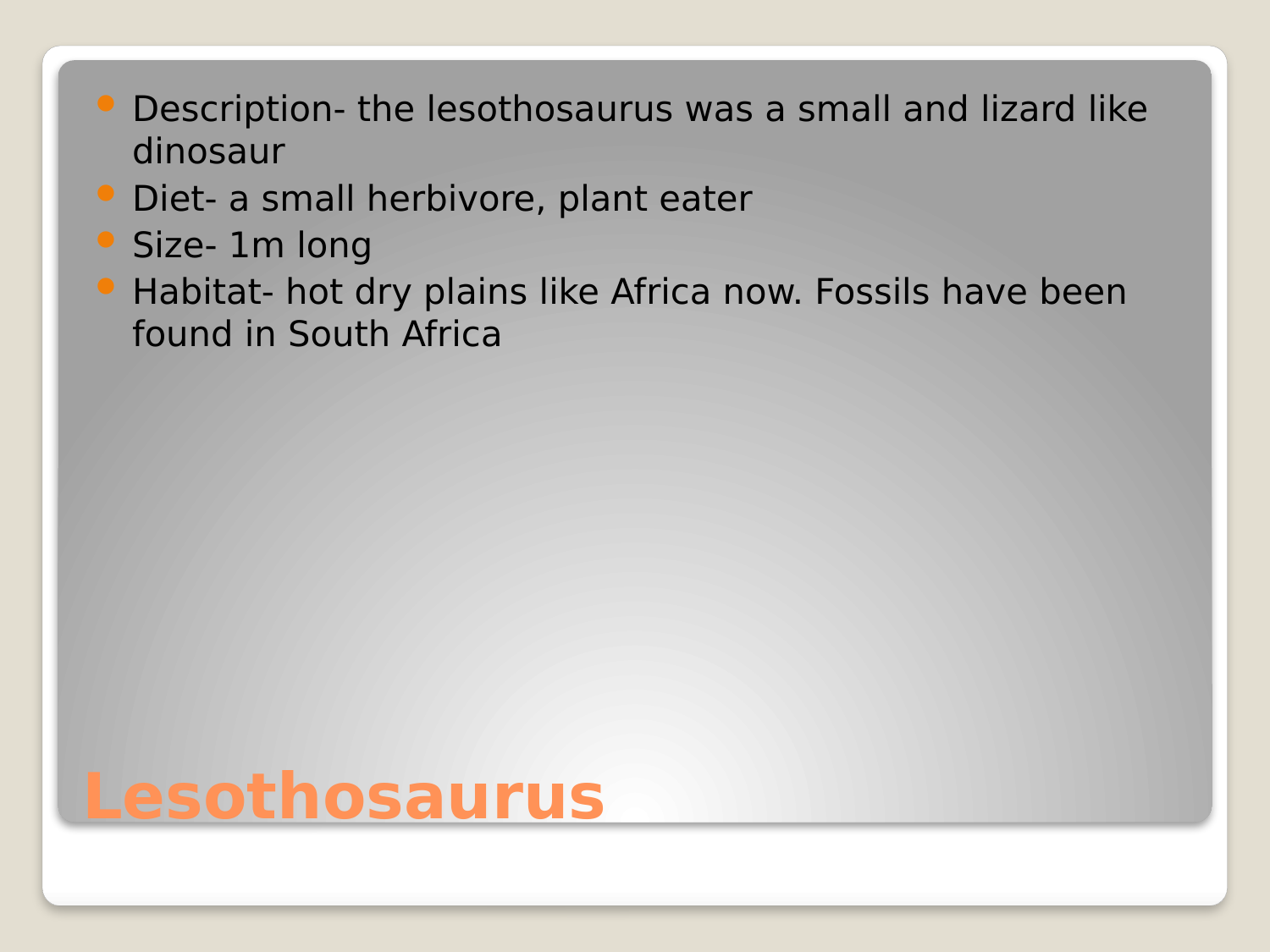

Description- the lesothosaurus was a small and lizard like dinosaur
Diet- a small herbivore, plant eater
Size- 1m long
Habitat- hot dry plains like Africa now. Fossils have been found in South Africa
# Lesothosaurus